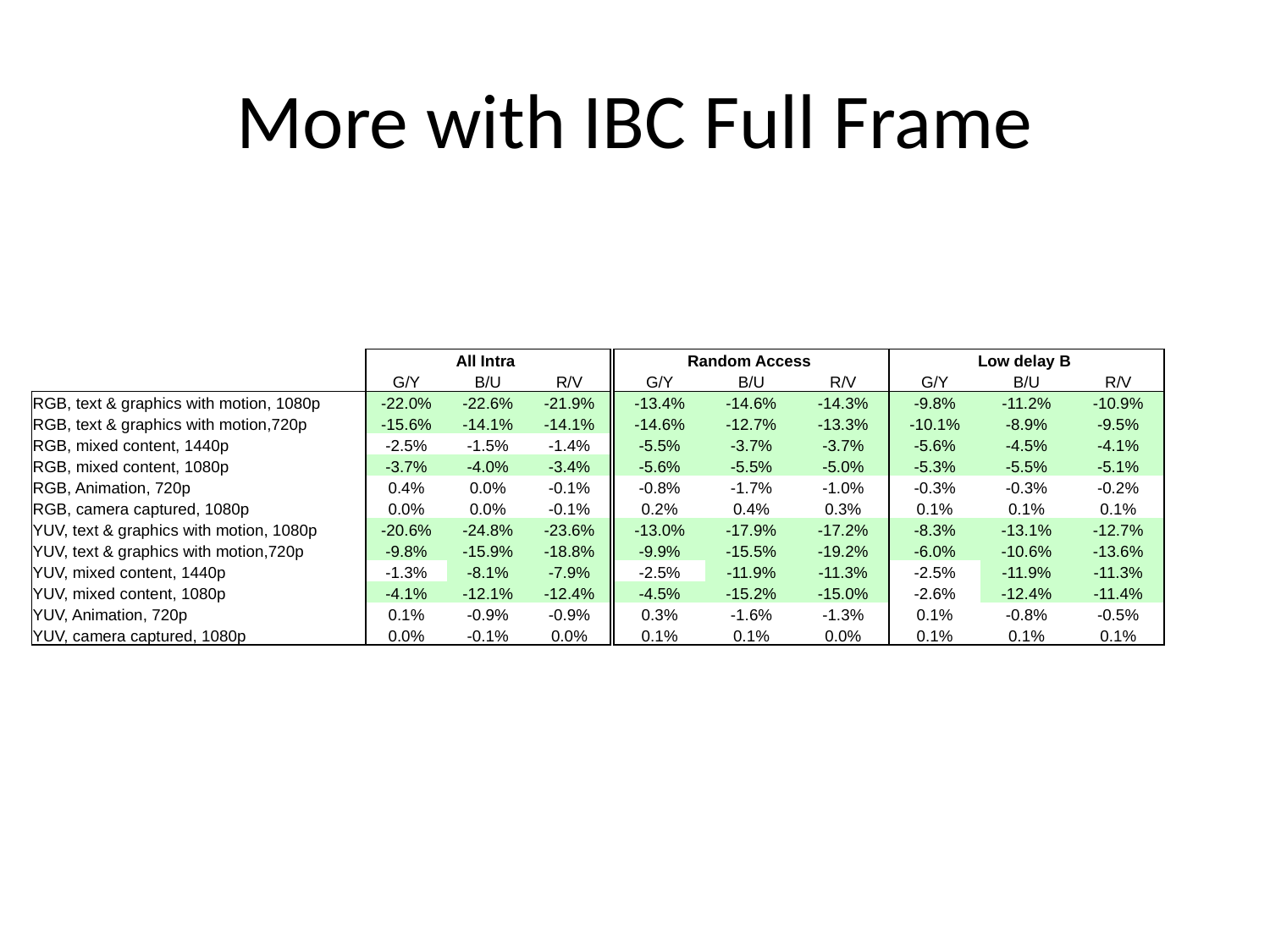

# More with IBC Full Frame
|  | All Intra |  |  |
| --- | --- | --- | --- |
|  | G/Y | B/U | R/V |
| RGB, text & graphics with motion, 1080p | -22.0% | -22.6% | -21.9% |
| RGB, text & graphics with motion,720p | -15.6% | -14.1% | -14.1% |
| RGB, mixed content, 1440p | -2.5% | -1.5% | -1.4% |
| RGB, mixed content, 1080p | -3.7% | -4.0% | -3.4% |
| RGB, Animation, 720p | 0.4% | 0.0% | -0.1% |
| RGB, camera captured, 1080p | 0.0% | 0.0% | -0.1% |
| YUV, text & graphics with motion, 1080p | -20.6% | -24.8% | -23.6% |
| YUV, text & graphics with motion,720p | -9.8% | -15.9% | -18.8% |
| YUV, mixed content, 1440p | -1.3% | -8.1% | -7.9% |
| YUV, mixed content, 1080p | -4.1% | -12.1% | -12.4% |
| YUV, Animation, 720p | 0.1% | -0.9% | -0.9% |
| YUV, camera captured, 1080p | 0.0% | -0.1% | 0.0% |
| Random Access |  |  |
| --- | --- | --- |
| G/Y | B/U | R/V |
| -13.4% | -14.6% | -14.3% |
| -14.6% | -12.7% | -13.3% |
| -5.5% | -3.7% | -3.7% |
| -5.6% | -5.5% | -5.0% |
| -0.8% | -1.7% | -1.0% |
| 0.2% | 0.4% | 0.3% |
| -13.0% | -17.9% | -17.2% |
| -9.9% | -15.5% | -19.2% |
| -2.5% | -11.9% | -11.3% |
| -4.5% | -15.2% | -15.0% |
| 0.3% | -1.6% | -1.3% |
| 0.1% | 0.1% | 0.0% |
| Low delay B |  |  |
| --- | --- | --- |
| G/Y | B/U | R/V |
| -9.8% | -11.2% | -10.9% |
| -10.1% | -8.9% | -9.5% |
| -5.6% | -4.5% | -4.1% |
| -5.3% | -5.5% | -5.1% |
| -0.3% | -0.3% | -0.2% |
| 0.1% | 0.1% | 0.1% |
| -8.3% | -13.1% | -12.7% |
| -6.0% | -10.6% | -13.6% |
| -2.5% | -11.9% | -11.3% |
| -2.6% | -12.4% | -11.4% |
| 0.1% | -0.8% | -0.5% |
| 0.1% | 0.1% | 0.1% |